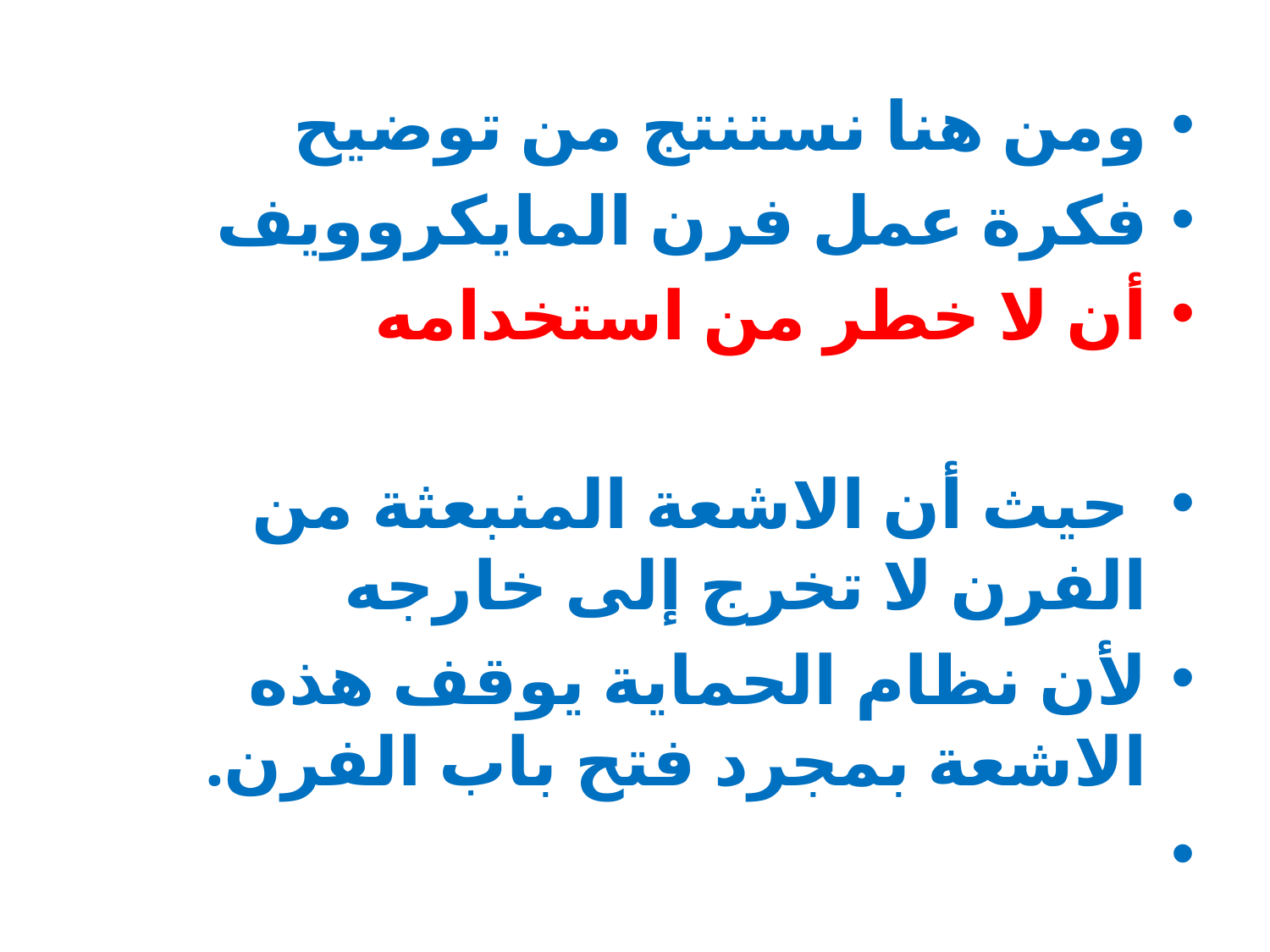

ومن هنا نستنتج من توضيح
فكرة عمل فرن المايكروويف
أن لا خطر من استخدامه

 حيث أن الاشعة المنبعثة من الفرن لا تخرج إلى خارجه
لأن نظام الحماية يوقف هذه الاشعة بمجرد فتح باب الفرن.